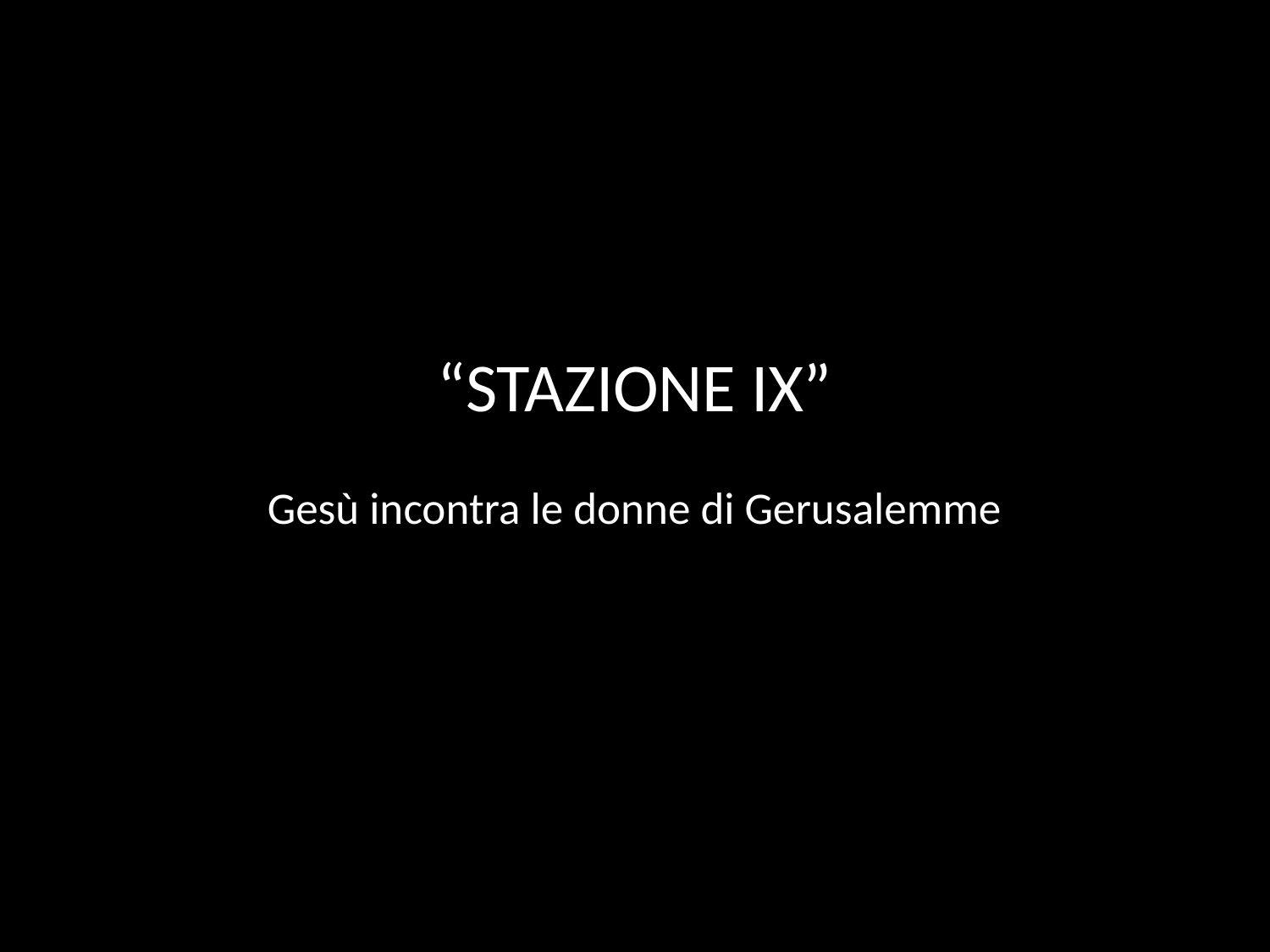

# “STAZIONE IX” Gesù incontra le donne di Gerusalemme